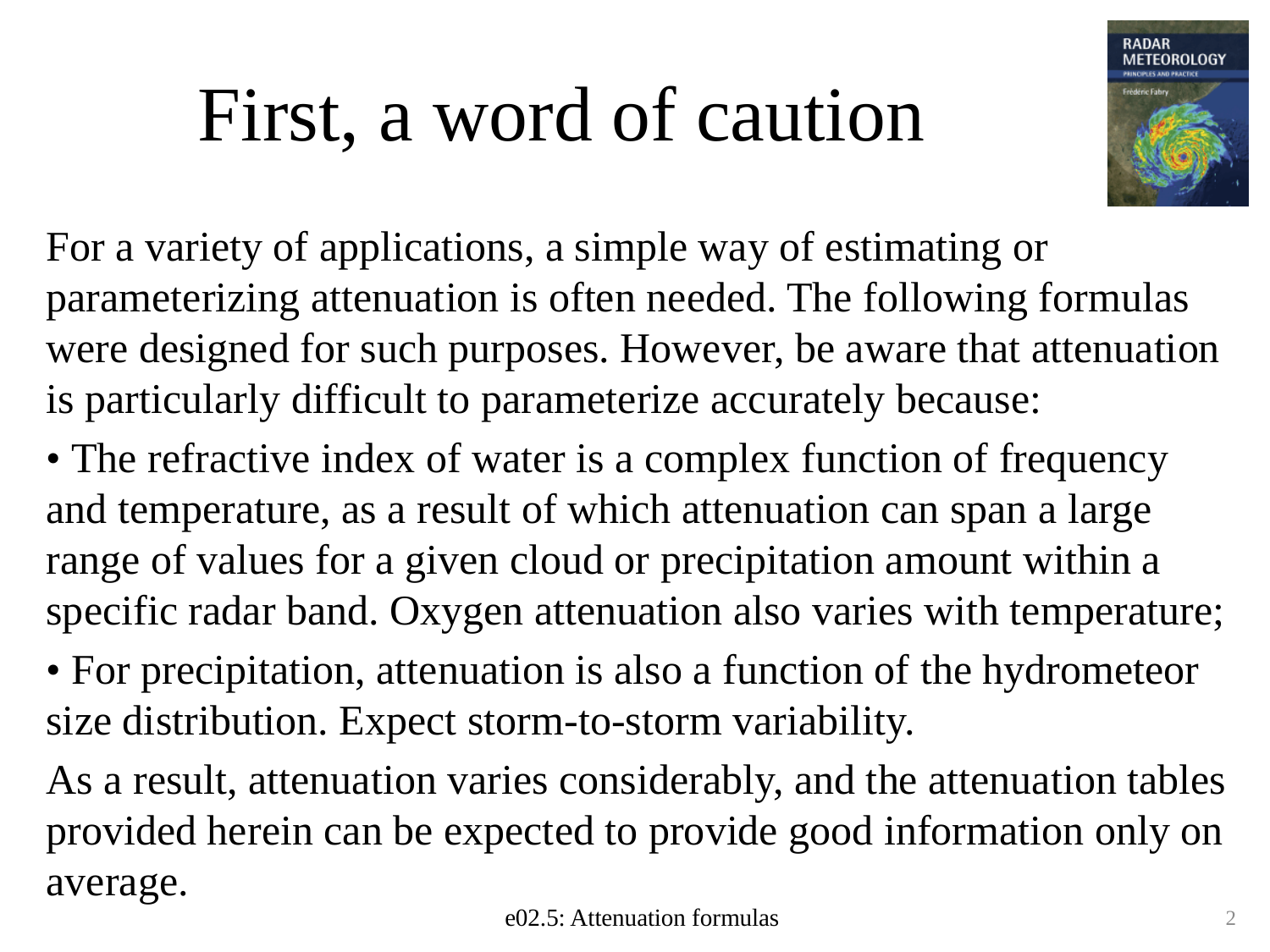

# First, a word of caution
For a variety of applications, a simple way of estimating or parameterizing attenuation is often needed. The following formulas were designed for such purposes. However, be aware that attenuation is particularly difficult to parameterize accurately because:
• The refractive index of water is a complex function of frequency and temperature, as a result of which attenuation can span a large range of values for a given cloud or precipitation amount within a specific radar band. Oxygen attenuation also varies with temperature;
• For precipitation, attenuation is also a function of the hydrometeor size distribution. Expect storm-to-storm variability.
As a result, attenuation varies considerably, and the attenuation tables provided herein can be expected to provide good information only on average.
e02.5: Attenuation formulas
2